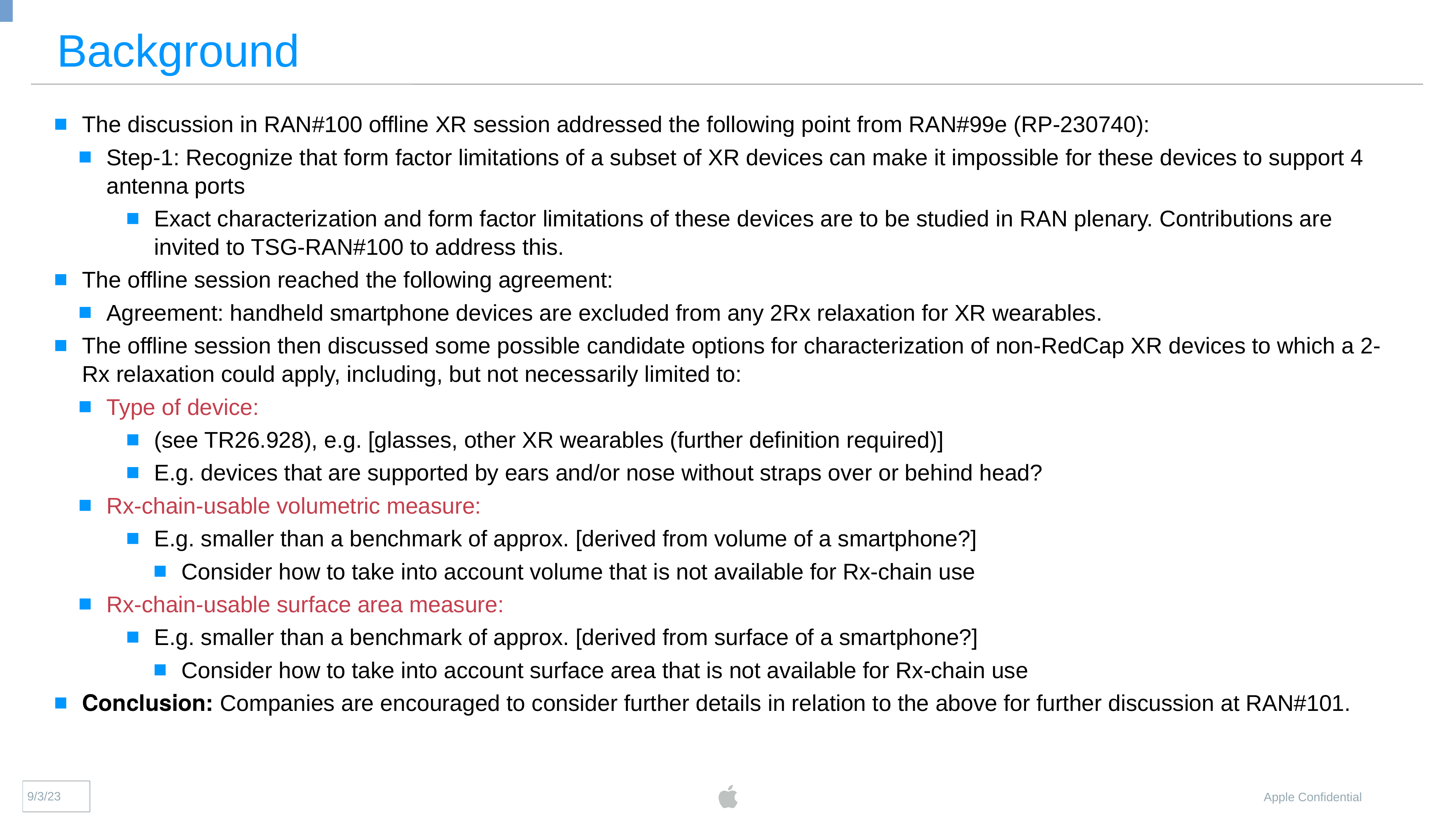

Background
The discussion in RAN#100 offline XR session addressed the following point from RAN#99e (RP-230740):
Step-1: Recognize that form factor limitations of a subset of XR devices can make it impossible for these devices to support 4 antenna ports
Exact characterization and form factor limitations of these devices are to be studied in RAN plenary. Contributions are invited to TSG-RAN#100 to address this.
The offline session reached the following agreement:
Agreement: handheld smartphone devices are excluded from any 2Rx relaxation for XR wearables.
The offline session then discussed some possible candidate options for characterization of non-RedCap XR devices to which a 2-Rx relaxation could apply, including, but not necessarily limited to:
Type of device:
(see TR26.928), e.g. [glasses, other XR wearables (further definition required)]
E.g. devices that are supported by ears and/or nose without straps over or behind head?
Rx-chain-usable volumetric measure:
E.g. smaller than a benchmark of approx. [derived from volume of a smartphone?]
Consider how to take into account volume that is not available for Rx-chain use
Rx-chain-usable surface area measure:
E.g. smaller than a benchmark of approx. [derived from surface of a smartphone?]
Consider how to take into account surface area that is not available for Rx-chain use
Conclusion: Companies are encouraged to consider further details in relation to the above for further discussion at RAN#101.
2